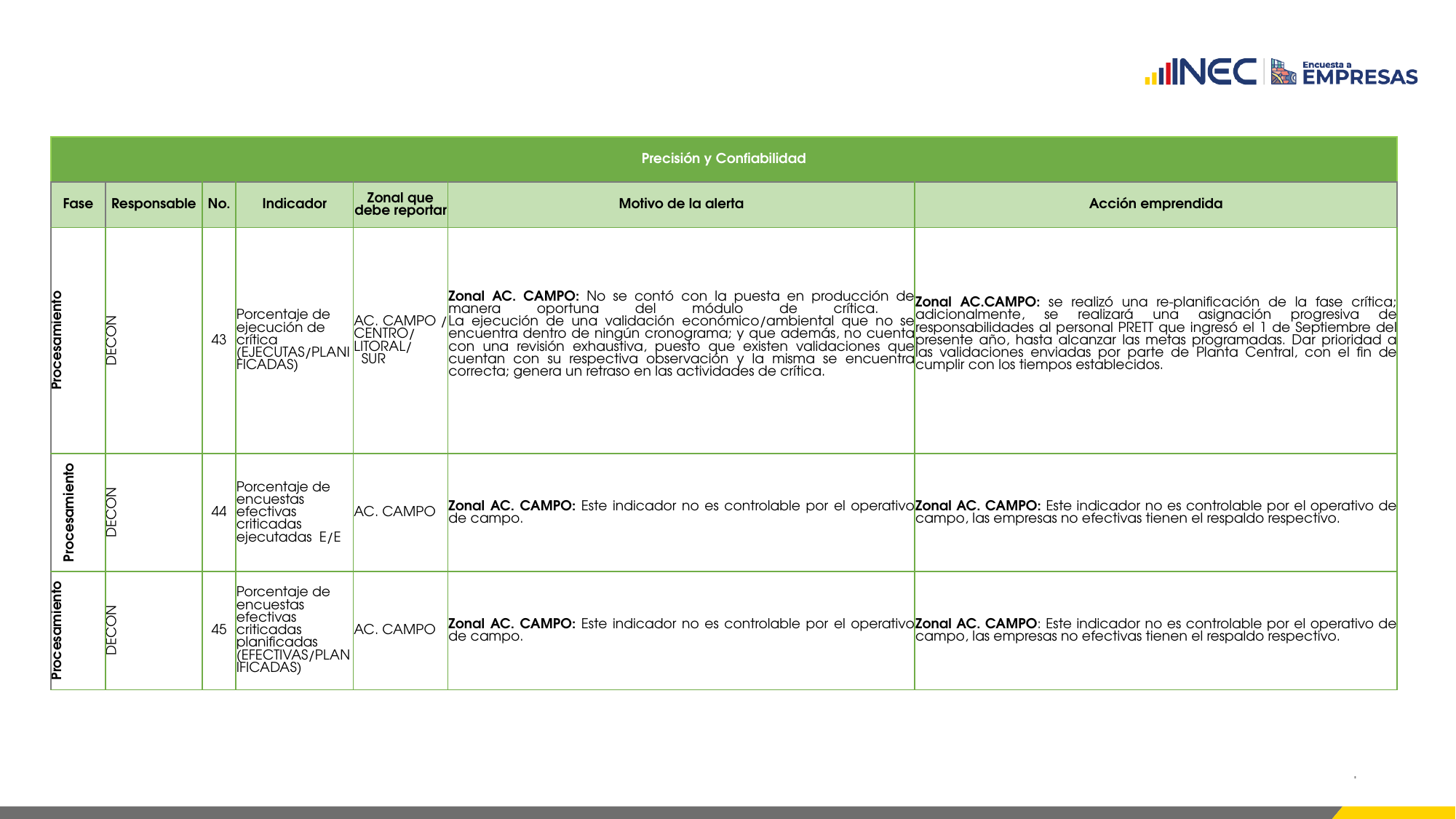

| Precisión y Confiabilidad |  |  |  |  |  |  |
| --- | --- | --- | --- | --- | --- | --- |
| Fase | Responsable | No. | Indicador | Zonal que debe reportar | Motivo de la alerta | Acción emprendida |
| Procesamiento | DECON | 43 | Porcentaje de ejecución de crítica (EJECUTAS/PLANIFICADAS) | AC. CAMPO / CENTRO/ LITORAL/ SUR | Zonal AC. CAMPO: No se contó con la puesta en producción de manera oportuna del módulo de crítica. La ejecución de una validación económico/ambiental que no se encuentra dentro de ningún cronograma; y que además, no cuenta con una revisión exhaustiva, puesto que existen validaciones que cuentan con su respectiva observación y la misma se encuentra correcta; genera un retraso en las actividades de crítica. | Zonal AC.CAMPO: se realizó una re-planificación de la fase crítica; adicionalmente, se realizará una asignación progresiva de responsabilidades al personal PRETT que ingresó el 1 de Septiembre del presente año, hasta alcanzar las metas programadas. Dar prioridad a las validaciones enviadas por parte de Planta Central, con el fin de cumplir con los tiempos establecidos. |
| Procesamiento | DECON | 44 | Porcentaje de encuestas efectivas criticadas ejecutadas E/E | AC. CAMPO | Zonal AC. CAMPO: Este indicador no es controlable por el operativo de campo. | Zonal AC. CAMPO: Este indicador no es controlable por el operativo de campo, las empresas no efectivas tienen el respaldo respectivo. |
| Procesamiento | DECON | 45 | Porcentaje de encuestas efectivas criticadas planificadas (EFECTIVAS/PLANIFICADAS) | AC. CAMPO | Zonal AC. CAMPO: Este indicador no es controlable por el operativo de campo. | Zonal AC. CAMPO: Este indicador no es controlable por el operativo de campo, las empresas no efectivas tienen el respaldo respectivo. |